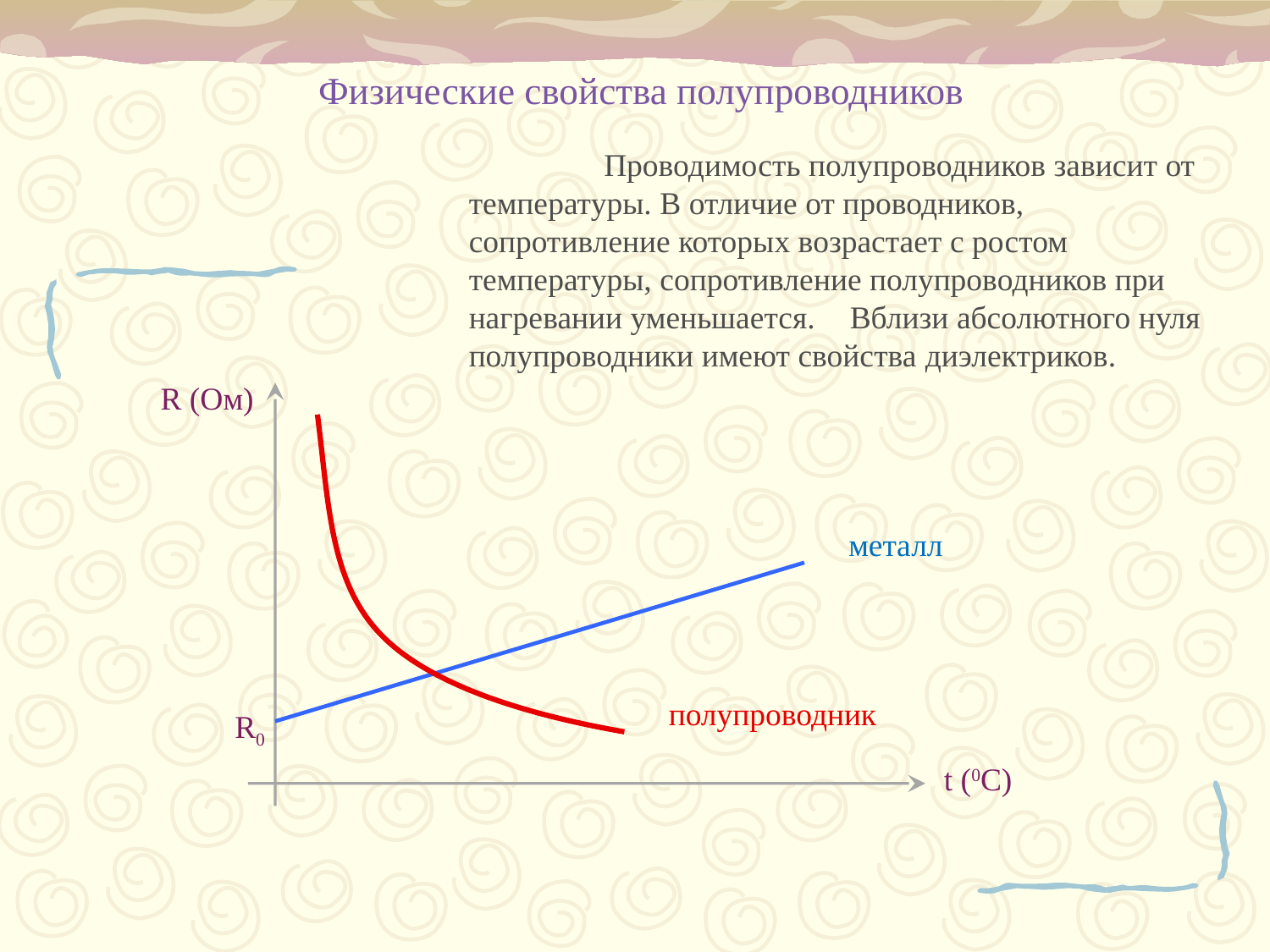

# Физические свойства полупроводников
	 Проводимость полупроводников зависит от температуры. В отличие от проводников, сопротивление которых возрастает с ростом температуры, сопротивление полупроводников при нагревании уменьшается. 	Вблизи абсолютного нуля  полупроводники имеют свойства диэлектриков.
R (Ом)

металл

полупроводник
R0
t (0C)